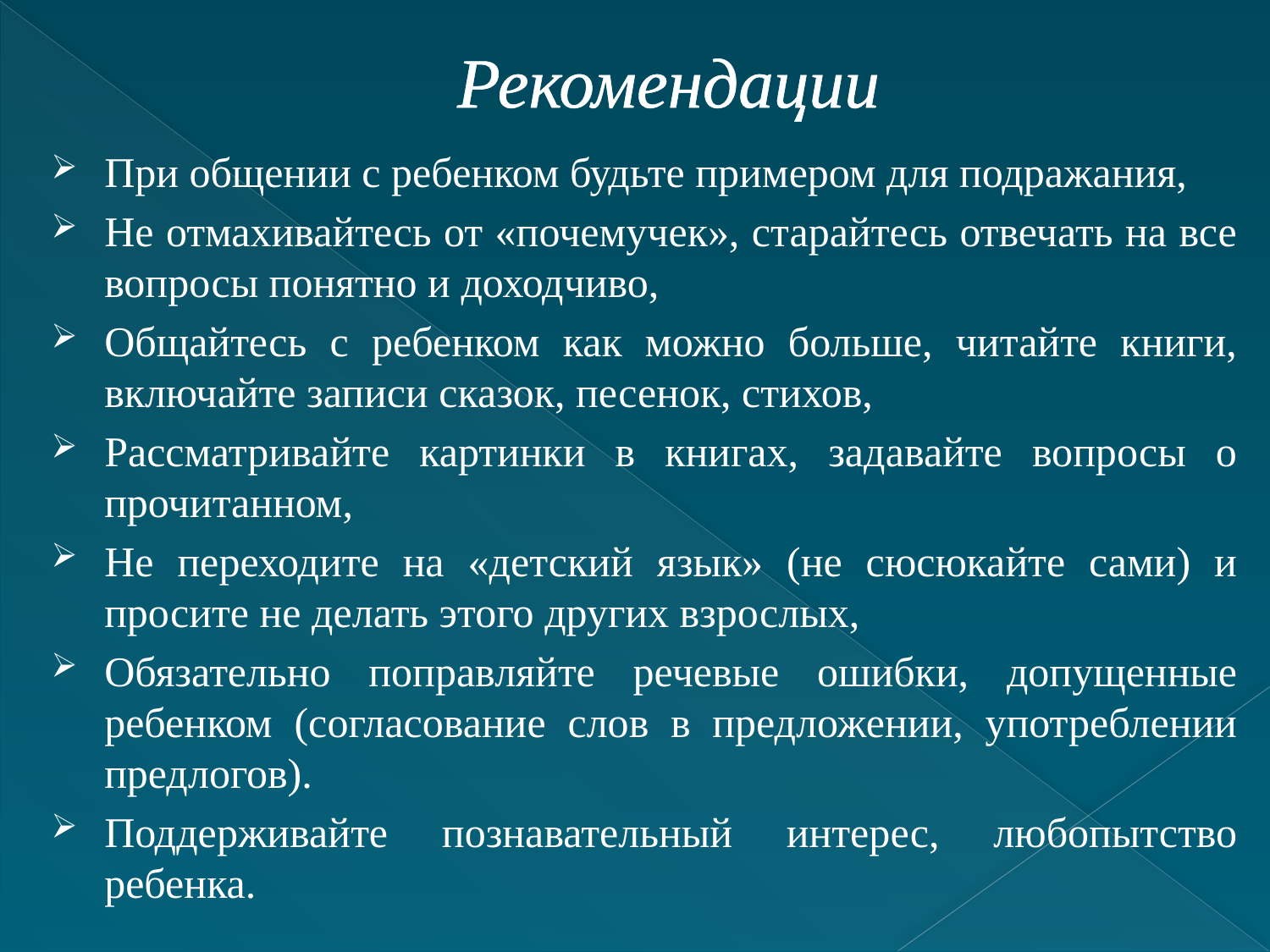

# Рекомендации
При общении с ребенком будьте примером для подражания,
Не отмахивайтесь от «почемучек», старайтесь отвечать на все вопросы понятно и доходчиво,
Общайтесь с ребенком как можно больше, читайте книги, включайте записи сказок, песенок, стихов,
Рассматривайте картинки в книгах, задавайте вопросы о прочитанном,
Не переходите на «детский язык» (не сюсюкайте сами) и просите не делать этого других взрослых,
Обязательно поправляйте речевые ошибки, допущенные ребенком (согласование слов в предложении, употреблении предлогов).
Поддерживайте познавательный интерес, любопытство ребенка.